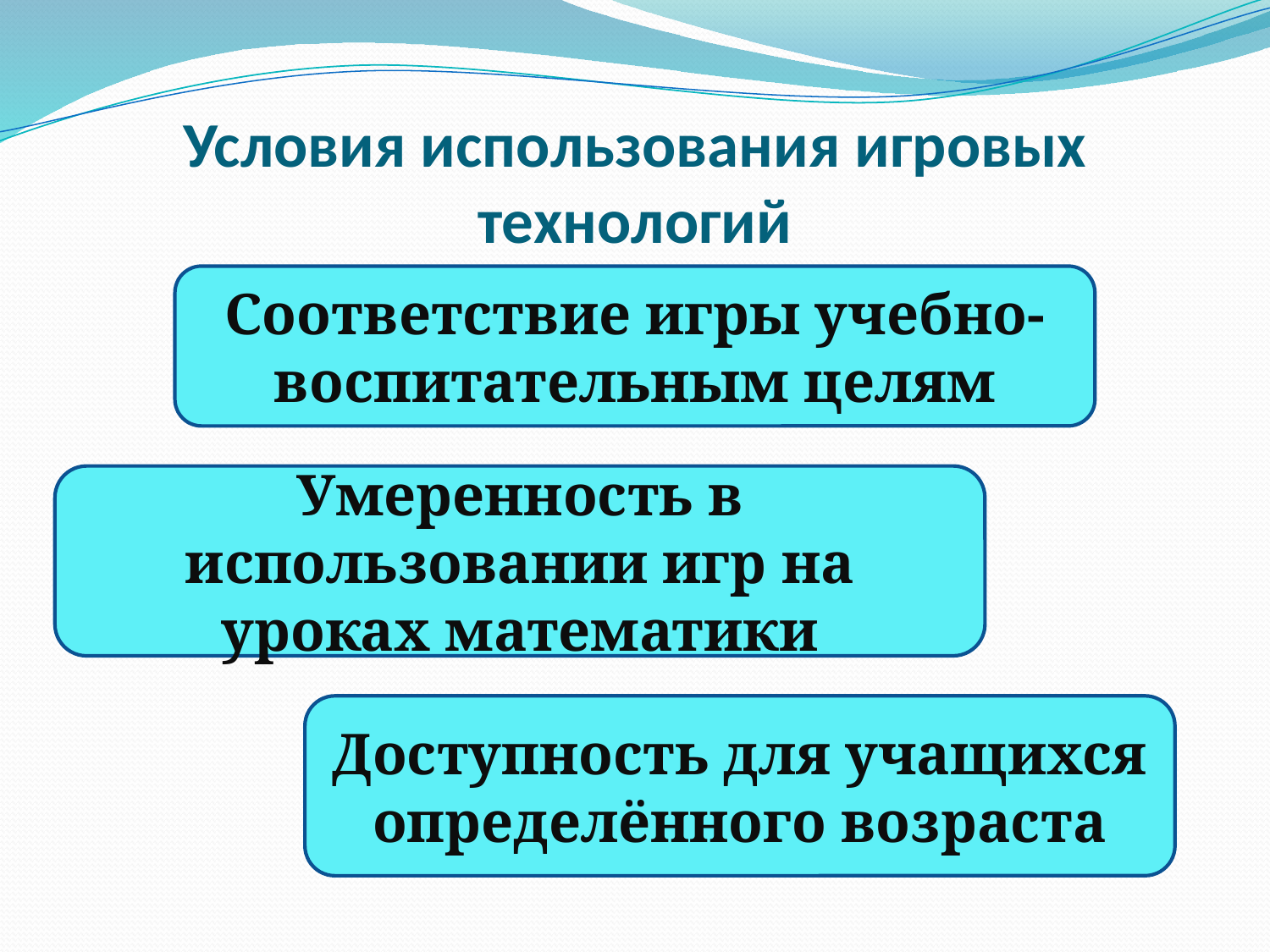

# Условия использования игровых технологий
Соответствие игры учебно-воспитательным целям
Умеренность в использовании игр на уроках математики
Доступность для учащихся определённого возраста